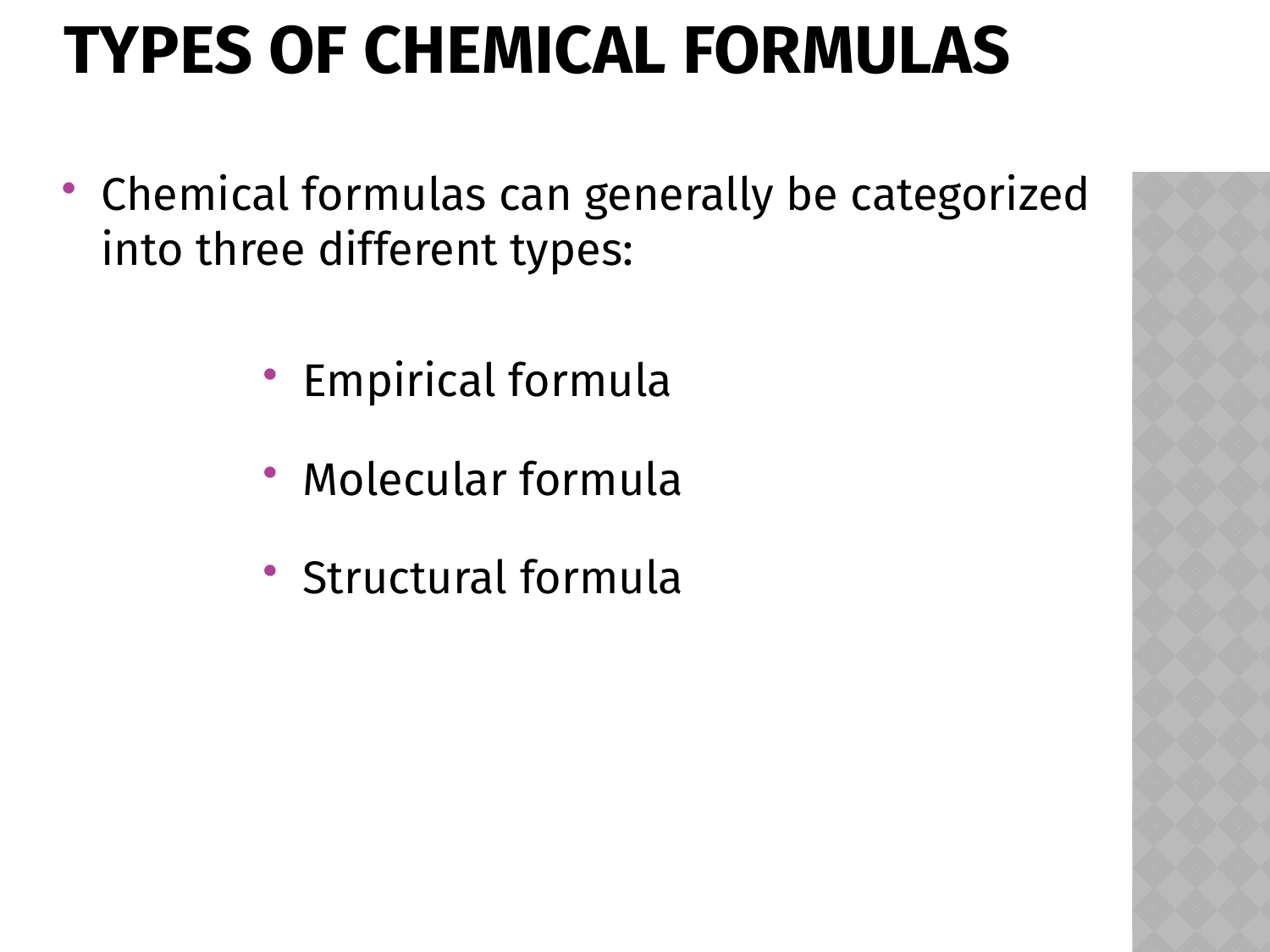

# Types of Chemical Formulas
Chemical formulas can generally be categorized into three different types:

Empirical formula

Molecular formula

Structural formula